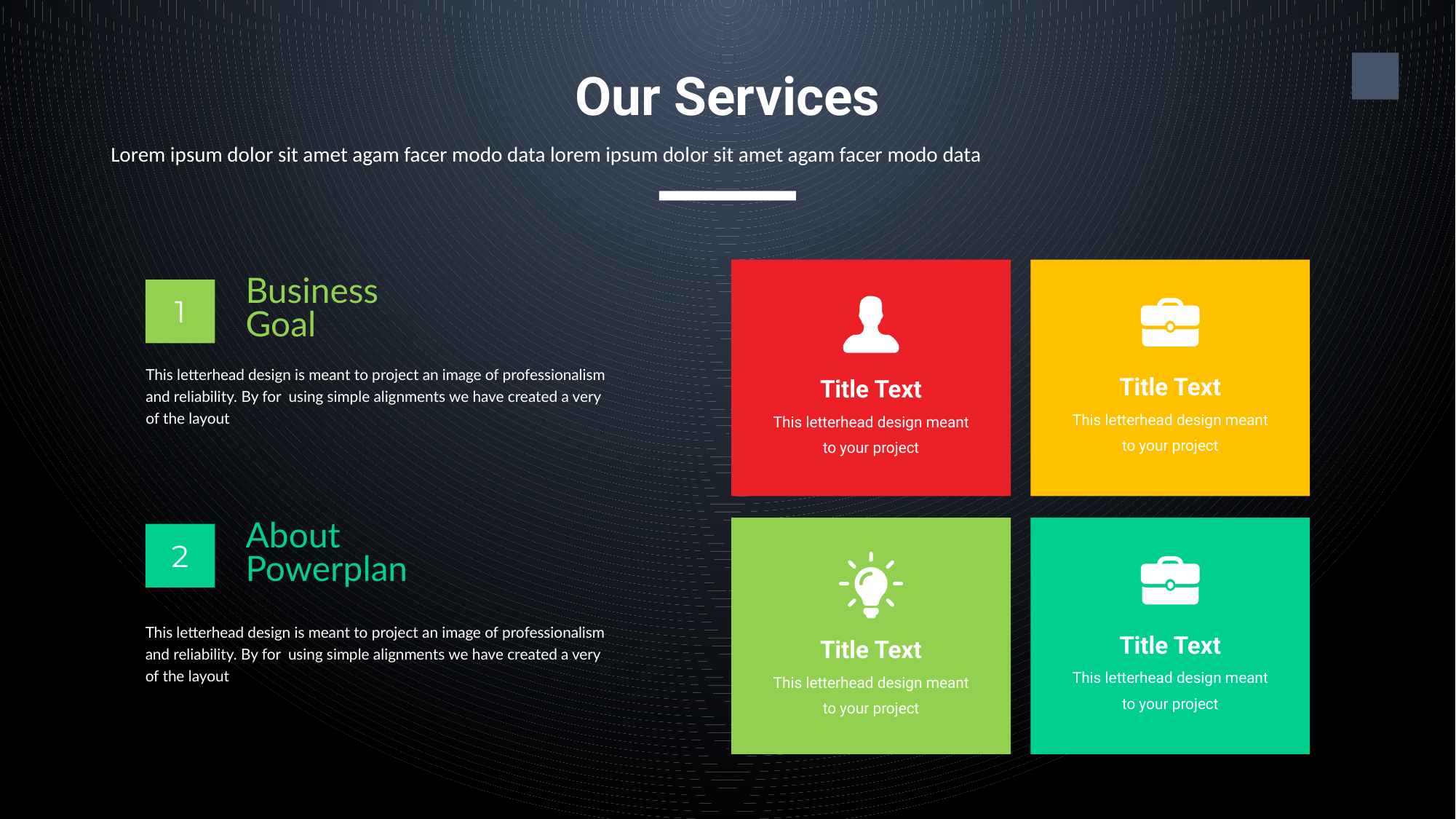

Our Services
9
Lorem ipsum dolor sit amet agam facer modo data lorem ipsum dolor sit amet agam facer modo data

Business
Goal

1
This letterhead design is meant to project an image of professionalism and reliability. By for  using simple alignments we have created a very of the layout

Title Text
This letterhead design meant to your project

Title Text
This letterhead design meant to your project
About
Powerplan

2
This letterhead design is meant to project an image of professionalism and reliability. By for  using simple alignments we have created a very of the layout

Title Text
This letterhead design meant to your project

Title Text
This letterhead design meant to your project